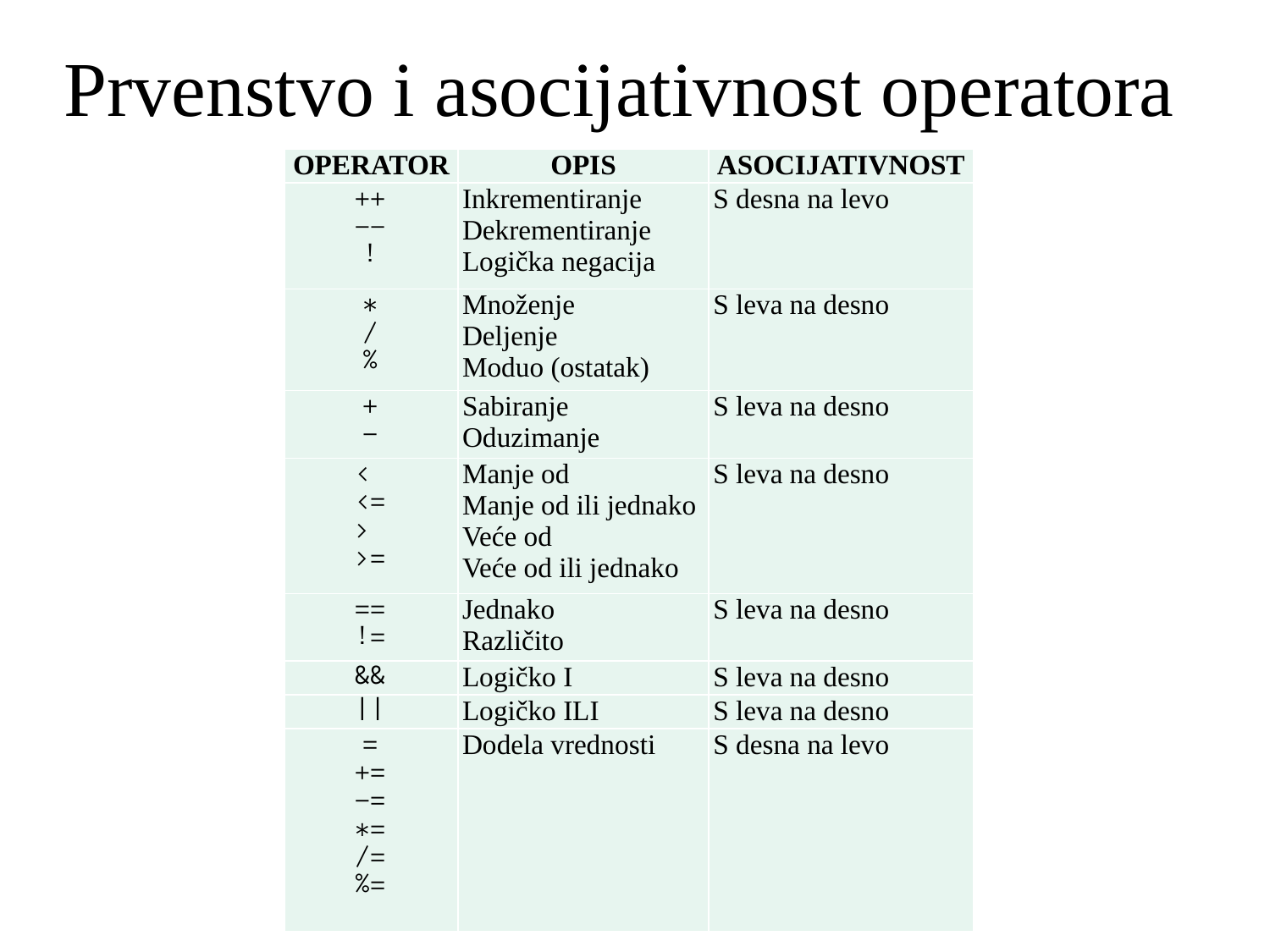

# Prvenstvo i asocijativnost operatora
| OPERATOR | OPIS | ASOCIJATIVNOST |
| --- | --- | --- |
| ++ –– ! | Inkrementiranje Dekrementiranje Logička negacija | S desna na levo |
| \* / % | Množenje Deljenje Moduo (ostatak) | S leva na desno |
| + - | Sabiranje Oduzimanje | S leva na desno |
| <  <= >  >= | Manje od Manje od ili jednako Veće od Veće od ili jednako | S leva na desno |
| == != | Jednako Različito | S leva na desno |
| && | Logičko I | S leva na desno |
| || | Logičko ILI | S leva na desno |
| = += -= \*= /= %= | Dodela vrednosti | S desna na levo |